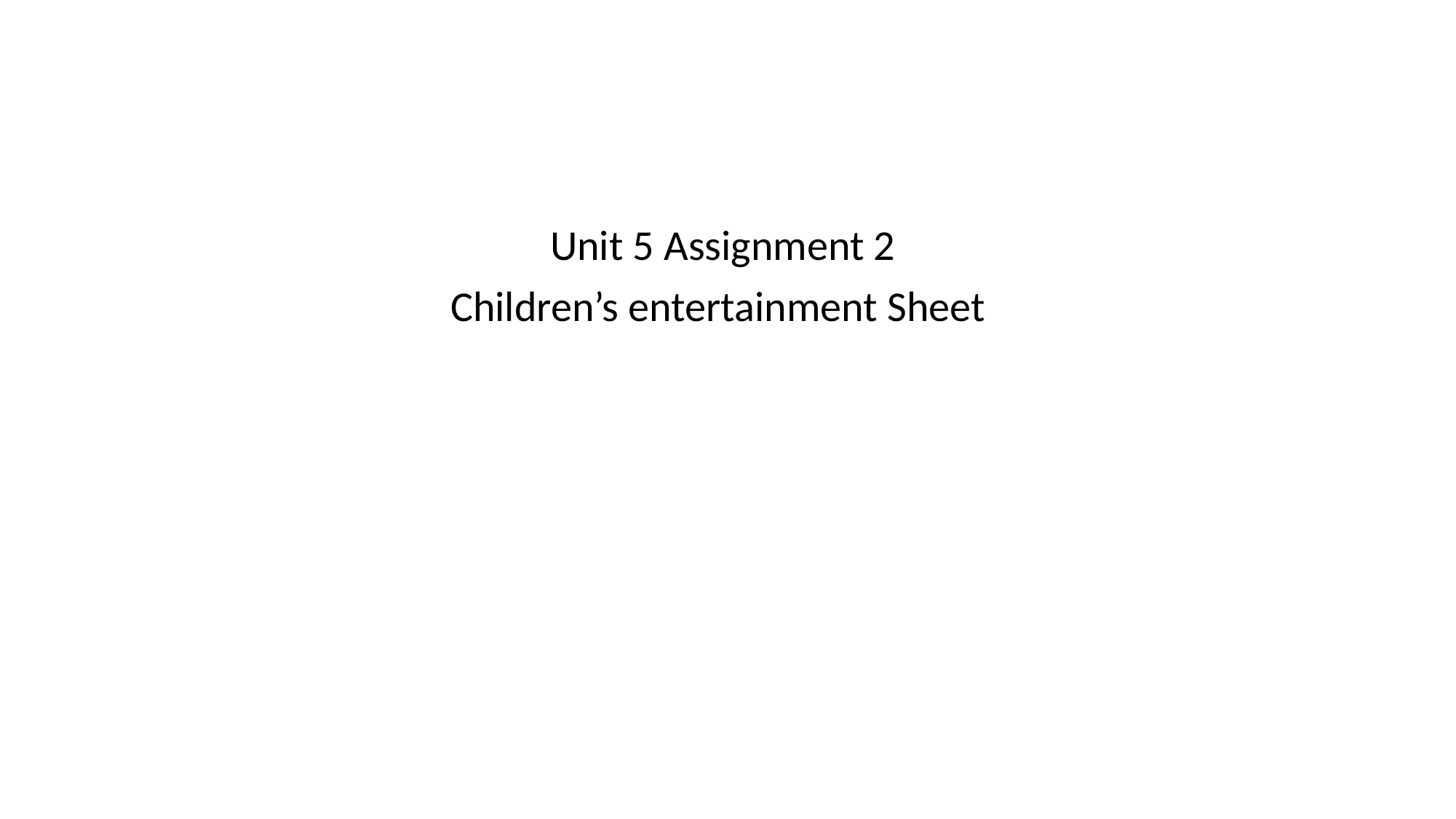

#
Unit 5 Assignment 2
Children’s entertainment Sheet